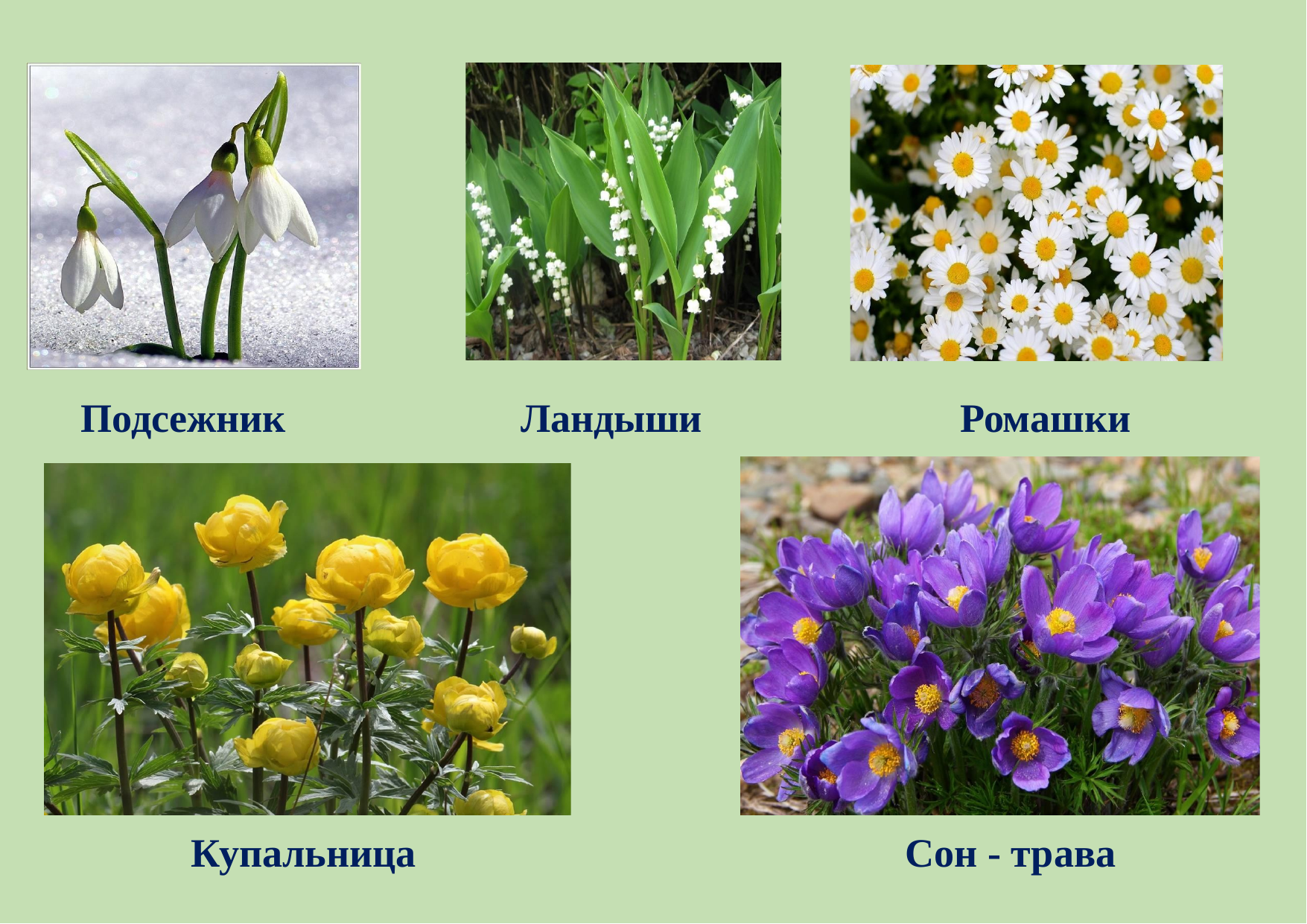

Подсежник
Ландыши
# Ромашки

Купальница
Сон - трава